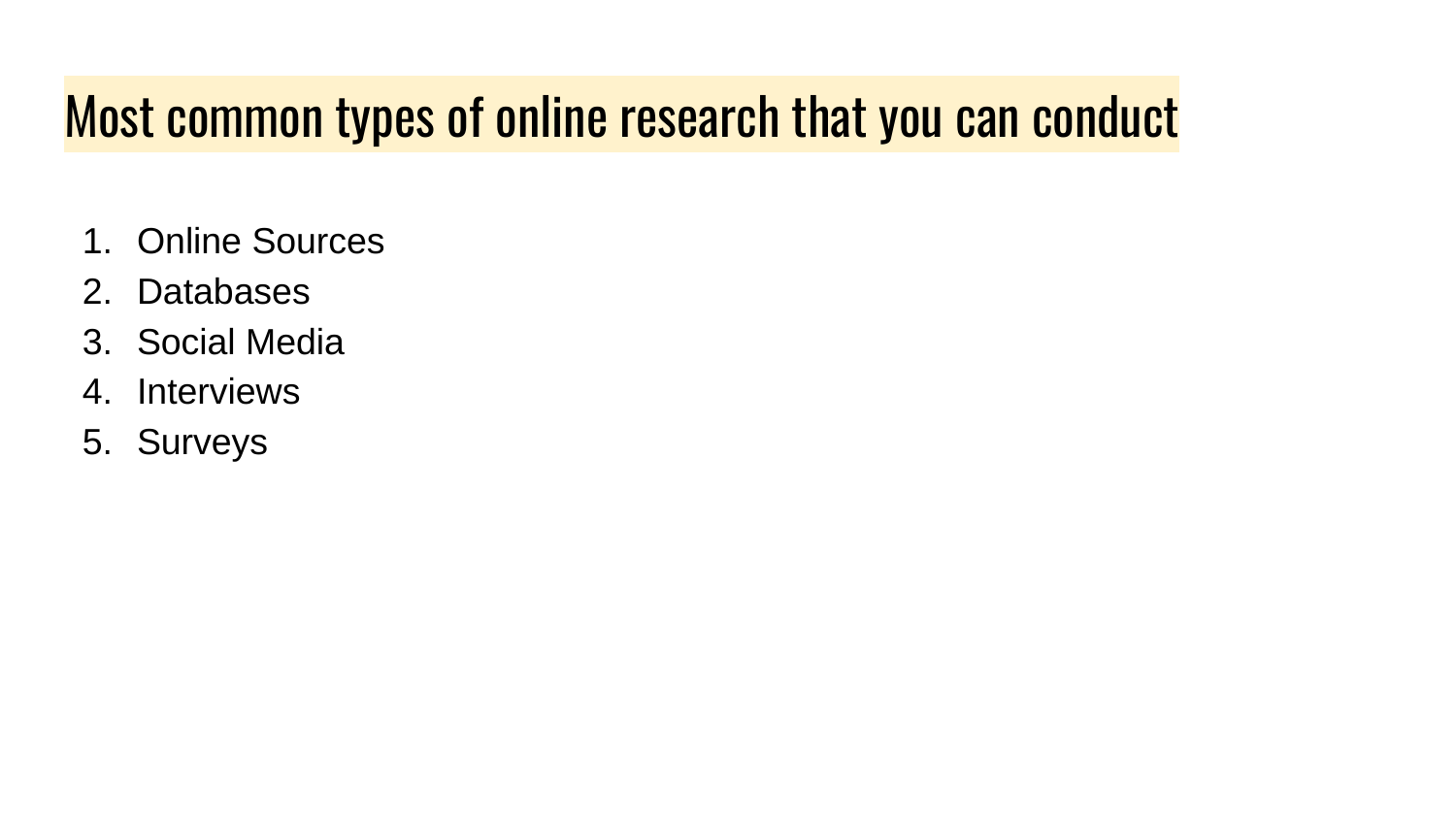

# Most common types of online research that you can conduct
Online Sources
Databases
Social Media
Interviews
Surveys